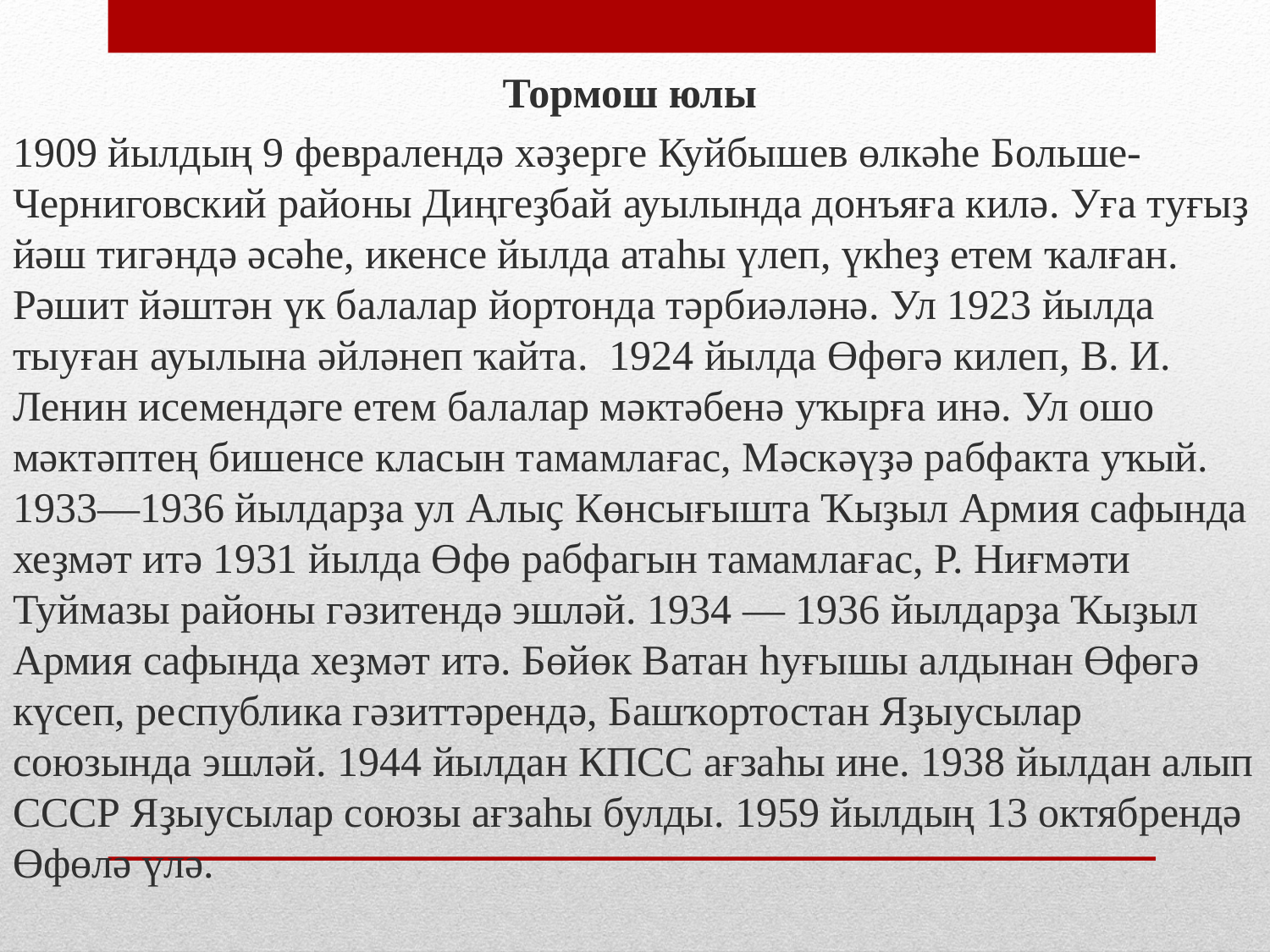

Тормош юлы
1909 йылдың 9 февралендә хәҙерге Куйбышев өлкәһе Больше-Черниговский районы Диңгеҙбай ауылында донъяға килә. Уға туғыҙ йәш тигәндә әсәһе, икенсе йылда атаһы үлеп, үкһеҙ етем ҡалған. Рәшит йәштән үк балалар йортонда тәрбиәләнә. Ул 1923 йылда тыуған ауылына әйләнеп ҡайта.  1924 йылда Өфөгә килеп, В. И. Ленин исемендәге етем балалар мәктәбенә уҡырға инә. Ул ошо мәктәптең бишенсе класын тамамлағас, Мәскәүҙә рабфакта уҡый. 1933—1936 йылдарҙа ул Алыҫ Көнсығышта Ҡыҙыл Армия сафында хеҙмәт итә 1931 йылда Өфө рабфагын тамамлағас, Р. Ниғмәти Туймазы районы гәзитендә эшләй. 1934 — 1936 йылдарҙа Ҡыҙыл Армия сафында хеҙмәт итә. Бөйөк Ватан һуғышы алдынан Өфөгә күсеп, республика гәзиттәрендә, Башҡортостан Яҙыусылар союзында эшләй. 1944 йылдан КПСС ағзаһы ине. 1938 йылдан алып СССР Яҙыусылар союзы ағзаһы булды. 1959 йылдың 13 октябрендә Өфөлә үлә.
#